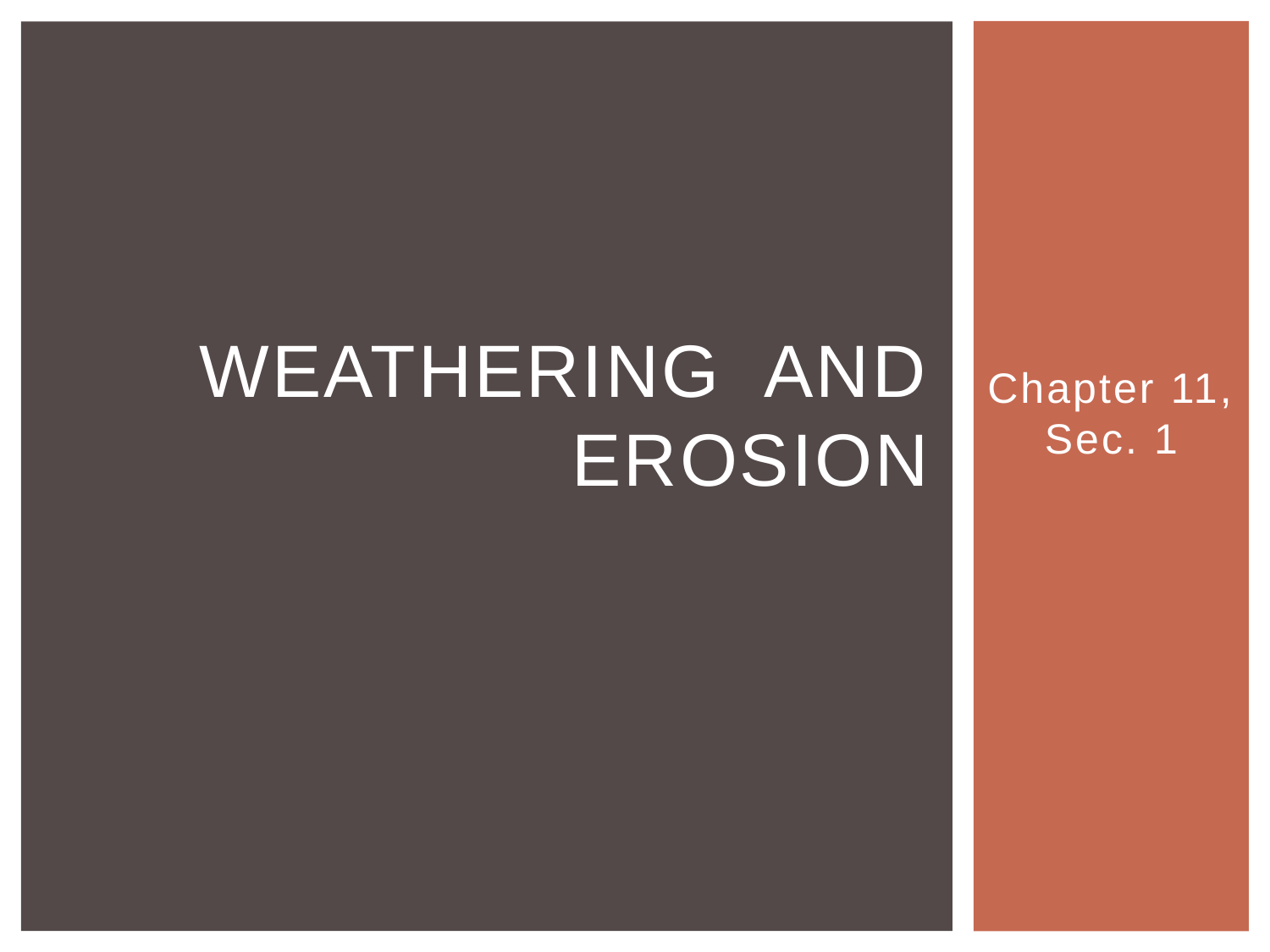

# Weathering  and Erosion
Chapter 11, Sec. 1